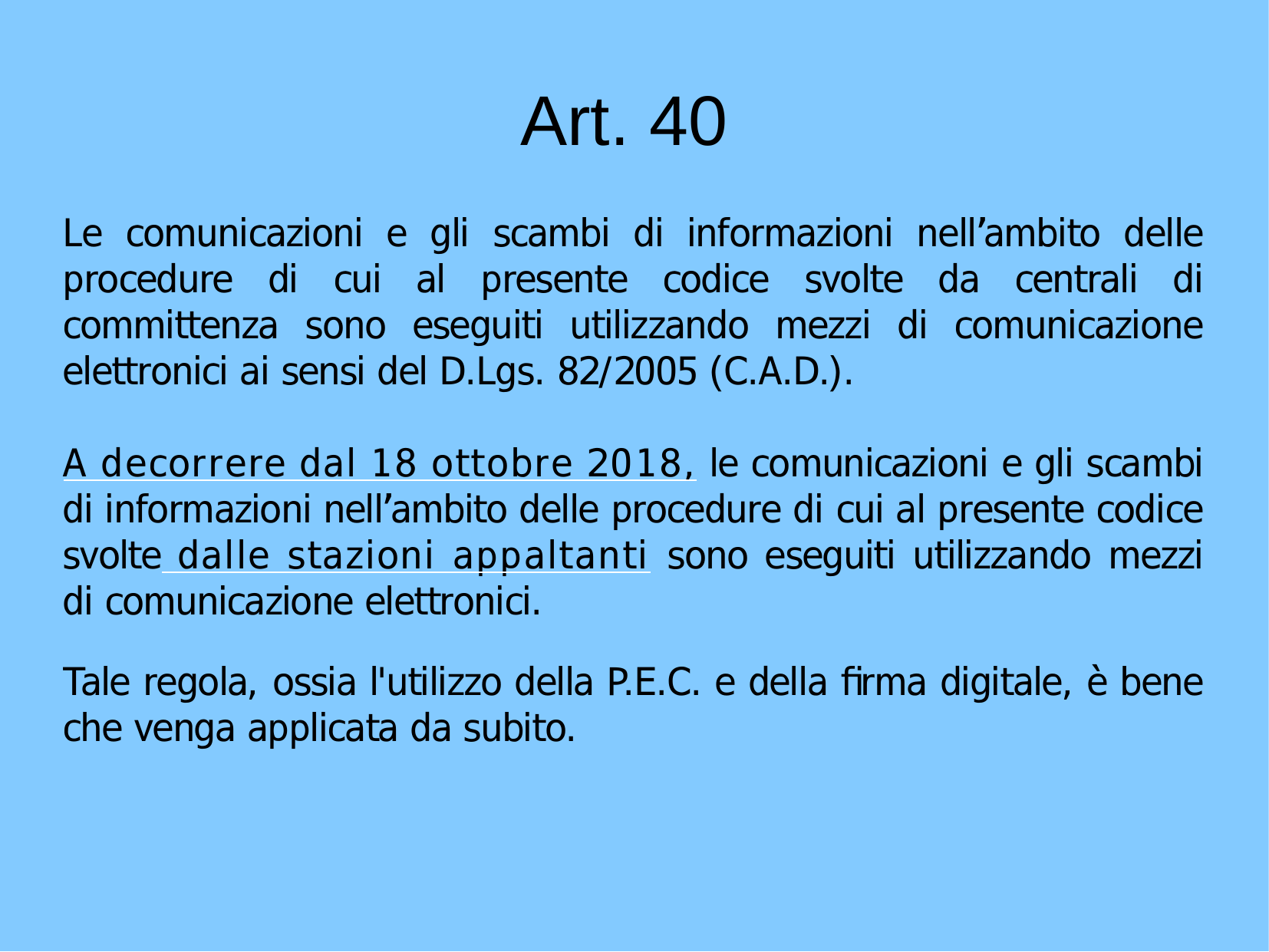

Art. 40
Le comunicazioni e gli scambi di informazioni nell’ambito delle procedure di cui al presente codice svolte da centrali di committenza sono eseguiti utilizzando mezzi di comunicazione elettronici ai sensi del D.Lgs. 82/2005 (C.A.D.).

A decorrere dal 18 ottobre 2018, le comunicazioni e gli scambi di informazioni nell’ambito delle procedure di cui al presente codice svolte dalle stazioni appaltanti sono eseguiti utilizzando mezzi di comunicazione elettronici.

Tale regola, ossia l'utilizzo della P.E.C. e della firma digitale, è bene che venga applicata da subito.